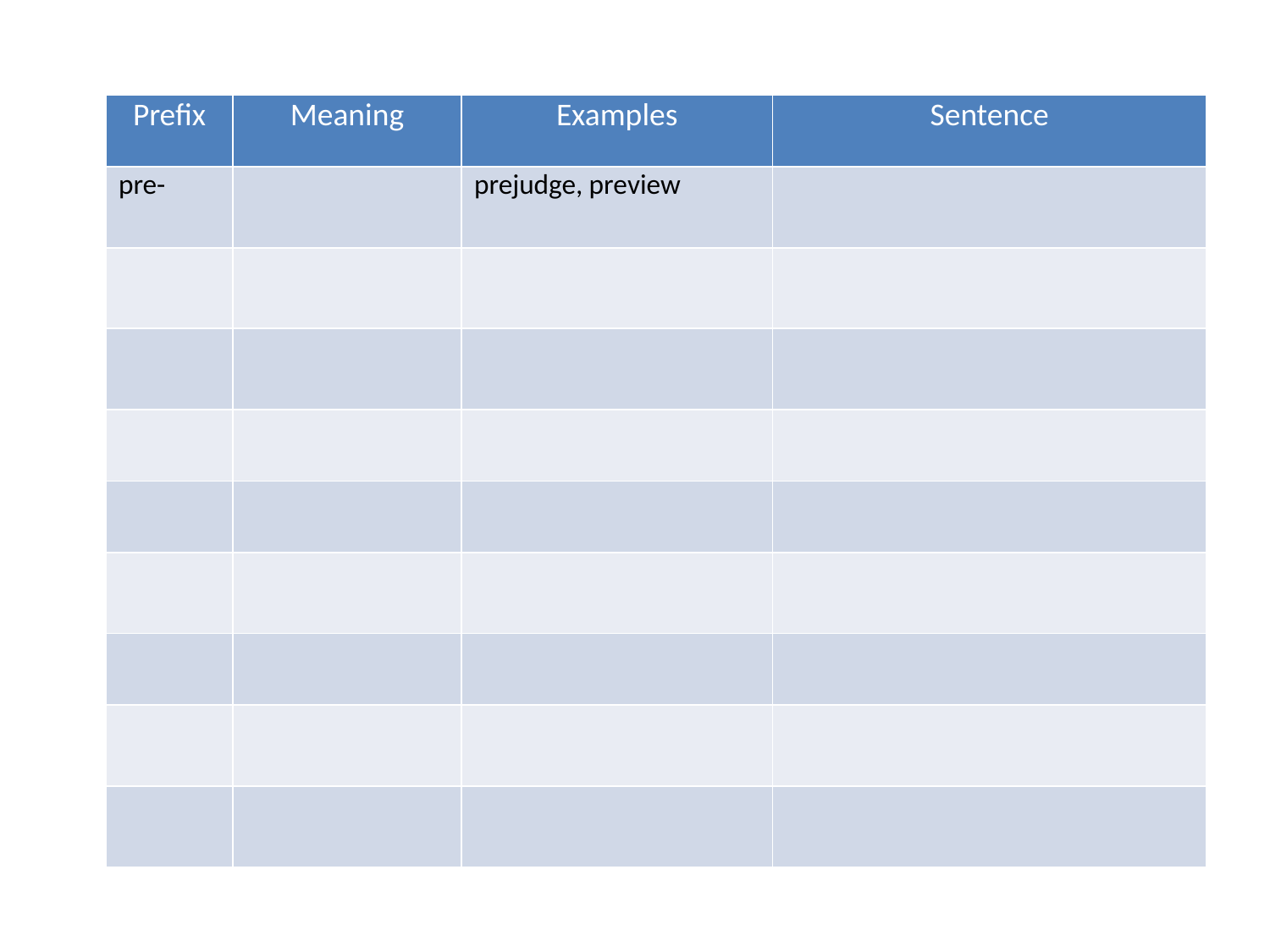

| Prefix | Meaning | Examples | Sentence |
| --- | --- | --- | --- |
| pre- |  | prejudge, preview |  |
|  |  |  |  |
|  |  |  |  |
|  |  |  |  |
|  |  |  |  |
|  |  |  |  |
|  |  |  |  |
|  |  |  |  |
|  |  |  |  |